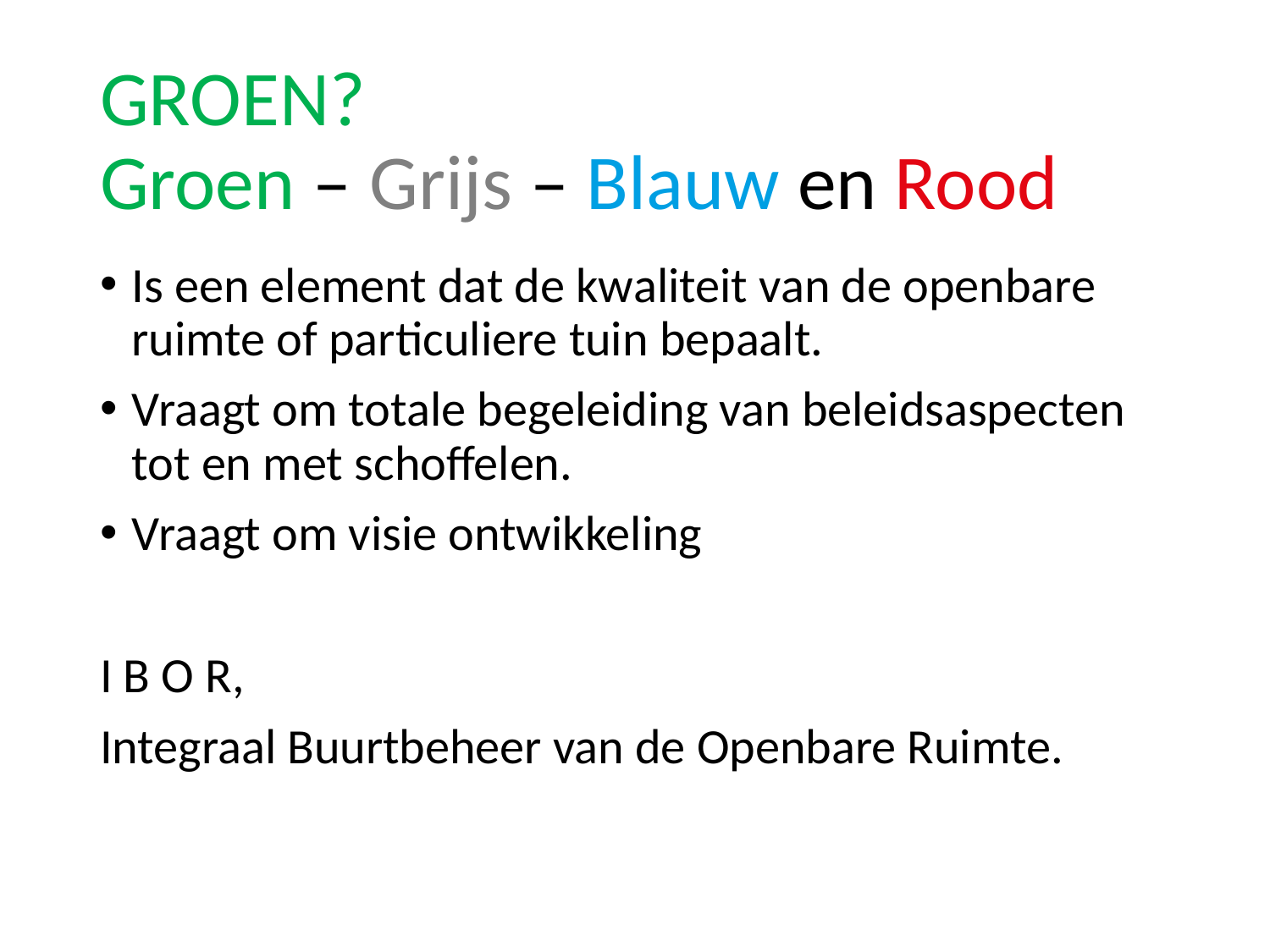

# GROEN? Groen – Grijs – Blauw en Rood
Is een element dat de kwaliteit van de openbare ruimte of particuliere tuin bepaalt.
Vraagt om totale begeleiding van beleidsaspecten tot en met schoffelen.
Vraagt om visie ontwikkeling

I B O R,
Integraal Buurtbeheer van de Openbare Ruimte.